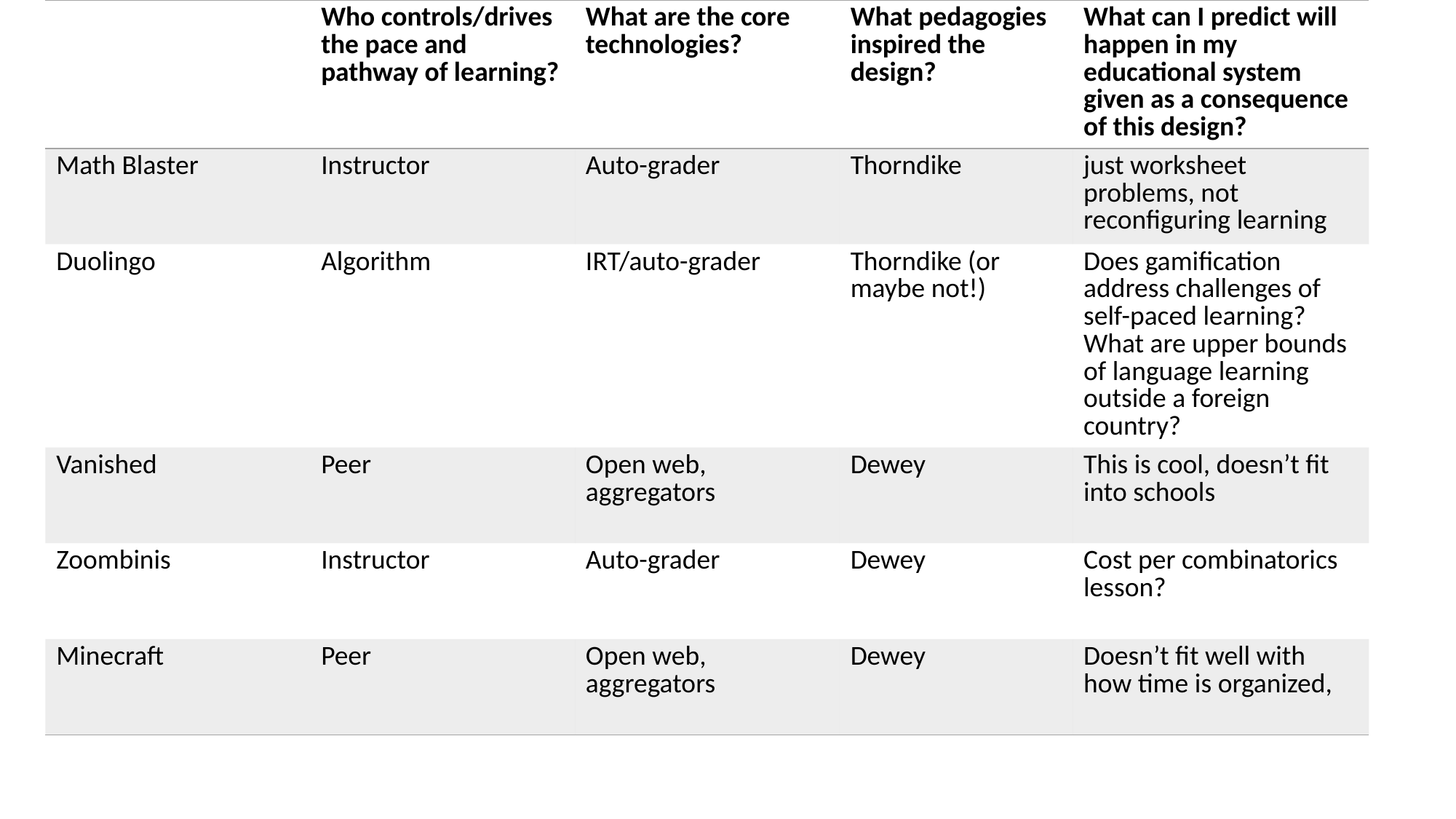

|  | Who controls/drives the pace and pathway of learning? | What are the core technologies? | What pedagogies inspired the design? | What can I predict will happen in my educational system given as a consequence of this design? |
| --- | --- | --- | --- | --- |
| Math Blaster | Instructor | Auto-grader | Thorndike | just worksheet problems, not reconfiguring learning |
| Duolingo | Algorithm | IRT/auto-grader | Thorndike (or maybe not!) | Does gamification address challenges of self-paced learning? What are upper bounds of language learning outside a foreign country? |
| Vanished | Peer | Open web, aggregators | Dewey | This is cool, doesn’t fit into schools |
| Zoombinis | Instructor | Auto-grader | Dewey | Cost per combinatorics lesson? |
| Minecraft | Peer | Open web, aggregators | Dewey | Doesn’t fit well with how time is organized, |